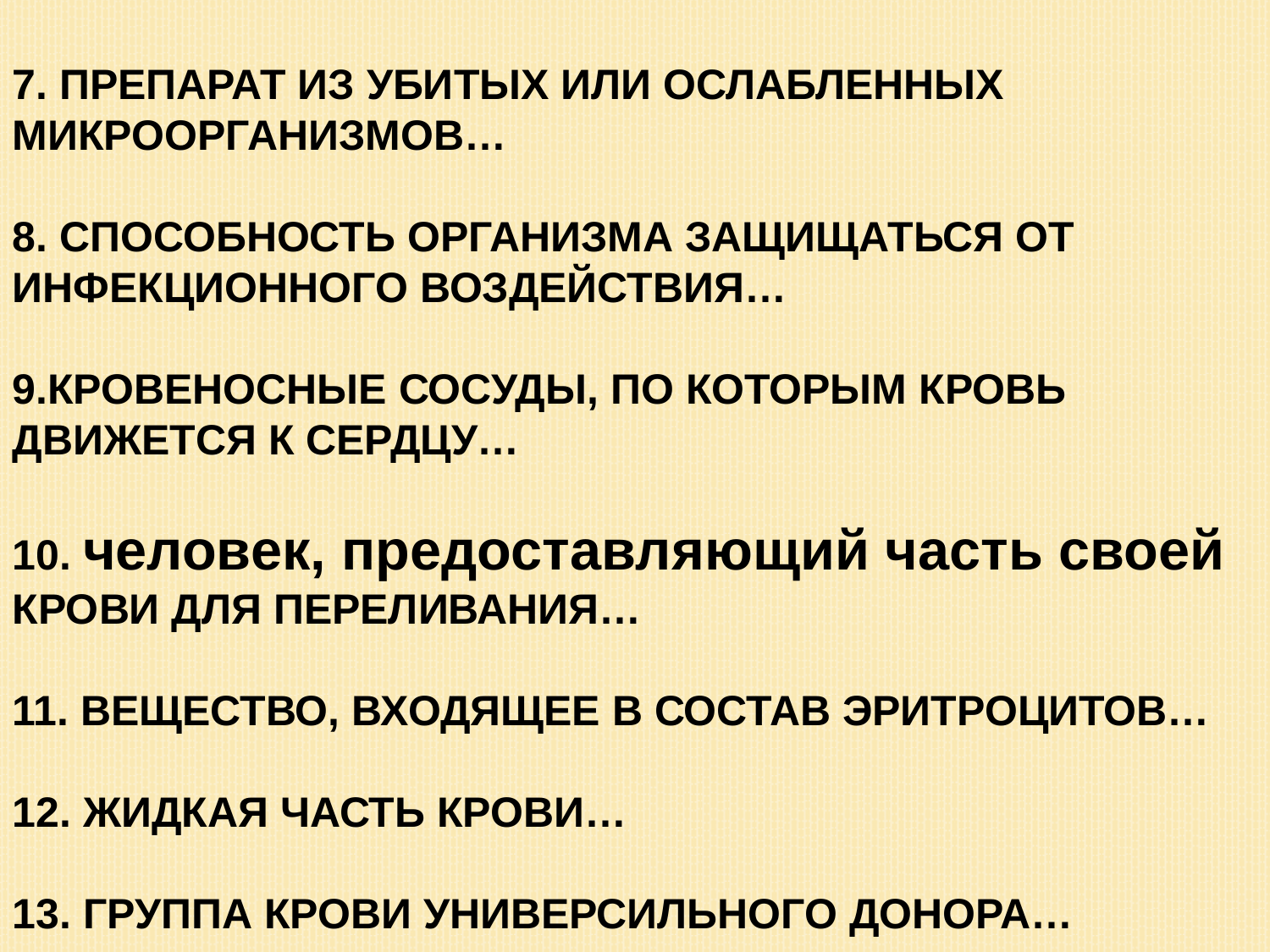

7. ПРЕПАРАТ ИЗ УБИТЫХ ИЛИ ОСЛАБЛЕННЫХ МИКРООРГАНИЗМОВ…

8. СПОСОБНОСТЬ ОРГАНИЗМА ЗАЩИЩАТЬСЯ ОТ ИНФЕКЦИОННОГО ВОЗДЕЙСТВИЯ…

9.КРОВЕНОСНЫЕ СОСУДЫ, ПО КОТОРЫМ КРОВЬ ДВИЖЕТСЯ К СЕРДЦУ…

10. человек, предоставляющий часть своей КРОВИ ДЛЯ ПЕРЕЛИВАНИЯ…

11. ВЕЩЕСТВО, ВХОДЯЩЕЕ В СОСТАВ ЭРИТРОЦИТОВ…

12. ЖИДКАЯ ЧАСТЬ КРОВИ…

13. ГРУППА КРОВИ УНИВЕРСИЛЬНОГО ДОНОРА…